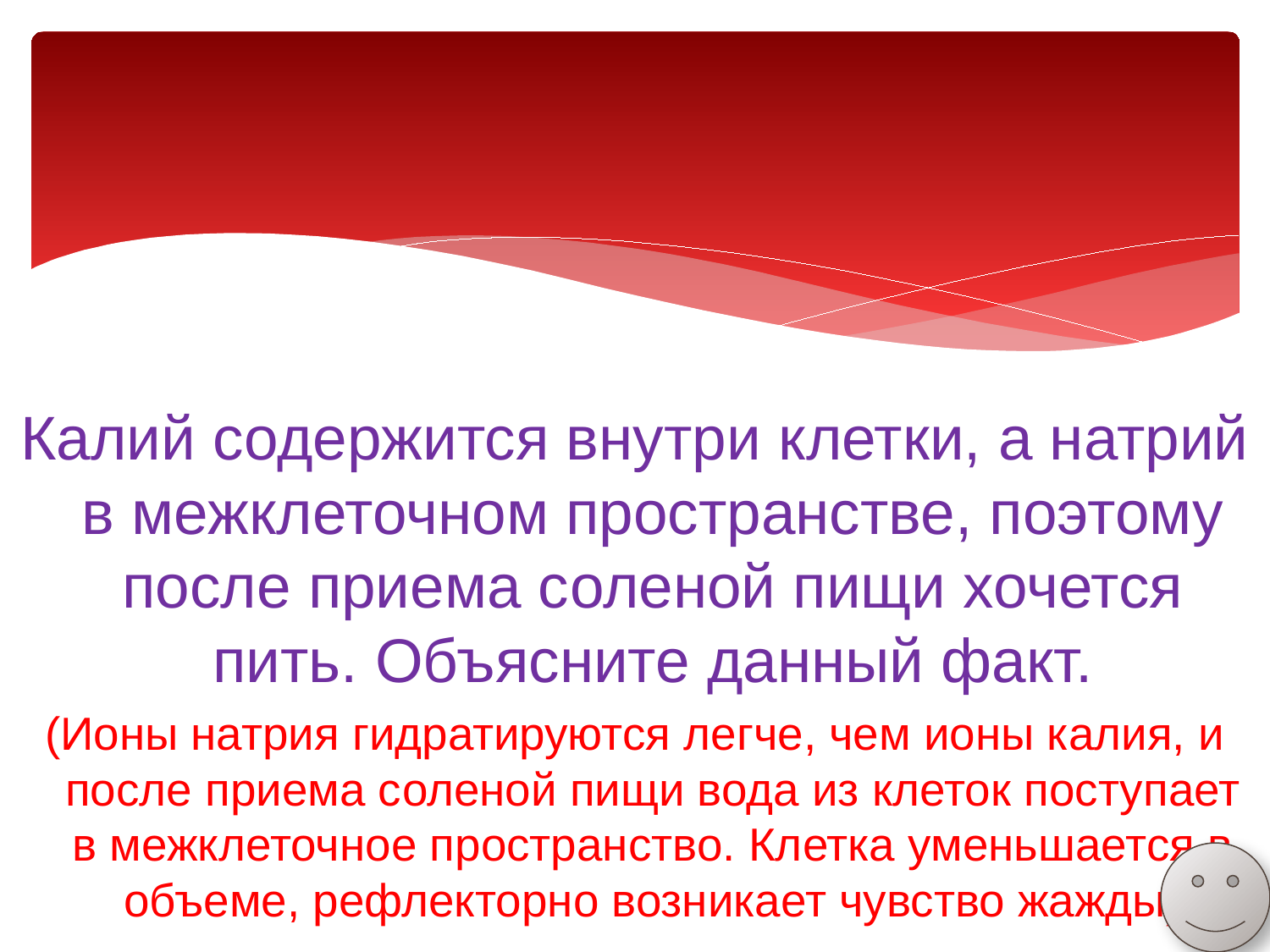

Калий содержится внутри клетки, а натрий в межклеточном пространстве, поэтому после приема соленой пищи хочется пить. Объясните данный факт.
(Ионы натрия гидратируются легче, чем ионы калия, и после приема соленой пищи вода из клеток поступает в межклеточное пространство. Клетка уменьшается в объеме, рефлекторно возникает чувство жажды)
#